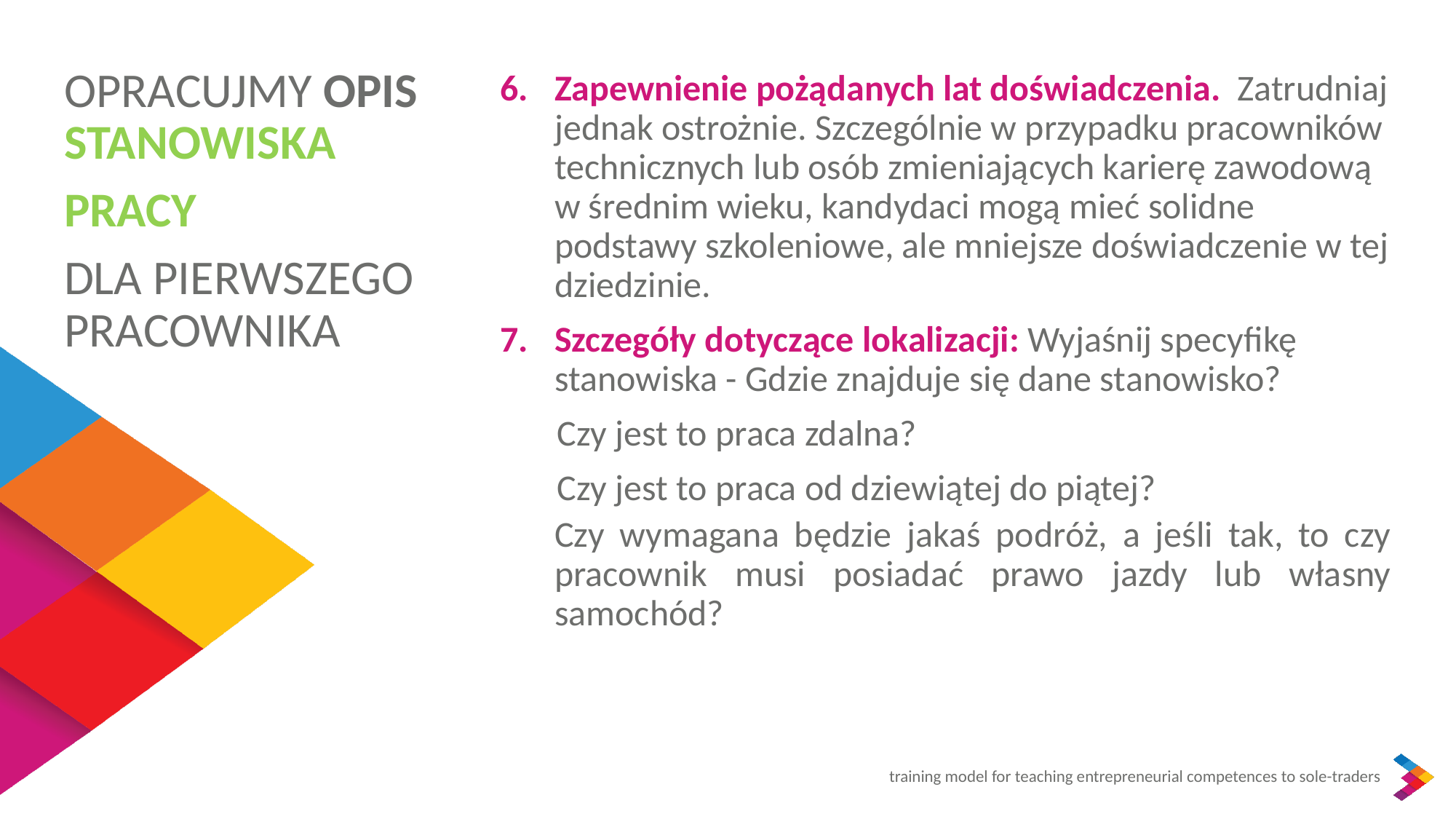

OPRACUJMY OPIS STANOWISKA
PRACY
DLA PIERWSZEGO PRACOWNIKA
Zapewnienie pożądanych lat doświadczenia.  Zatrudniaj jednak ostrożnie. Szczególnie w przypadku pracowników technicznych lub osób zmieniających karierę zawodową w średnim wieku, kandydaci mogą mieć solidne podstawy szkoleniowe, ale mniejsze doświadczenie w tej dziedzinie.
Szczegóły dotyczące lokalizacji: Wyjaśnij specyfikę stanowiska - Gdzie znajduje się dane stanowisko?
       Czy jest to praca zdalna?
       Czy jest to praca od dziewiątej do piątej?
Czy wymagana będzie jakaś podróż, a jeśli tak, to czy pracownik musi posiadać prawo jazdy lub własny samochód?